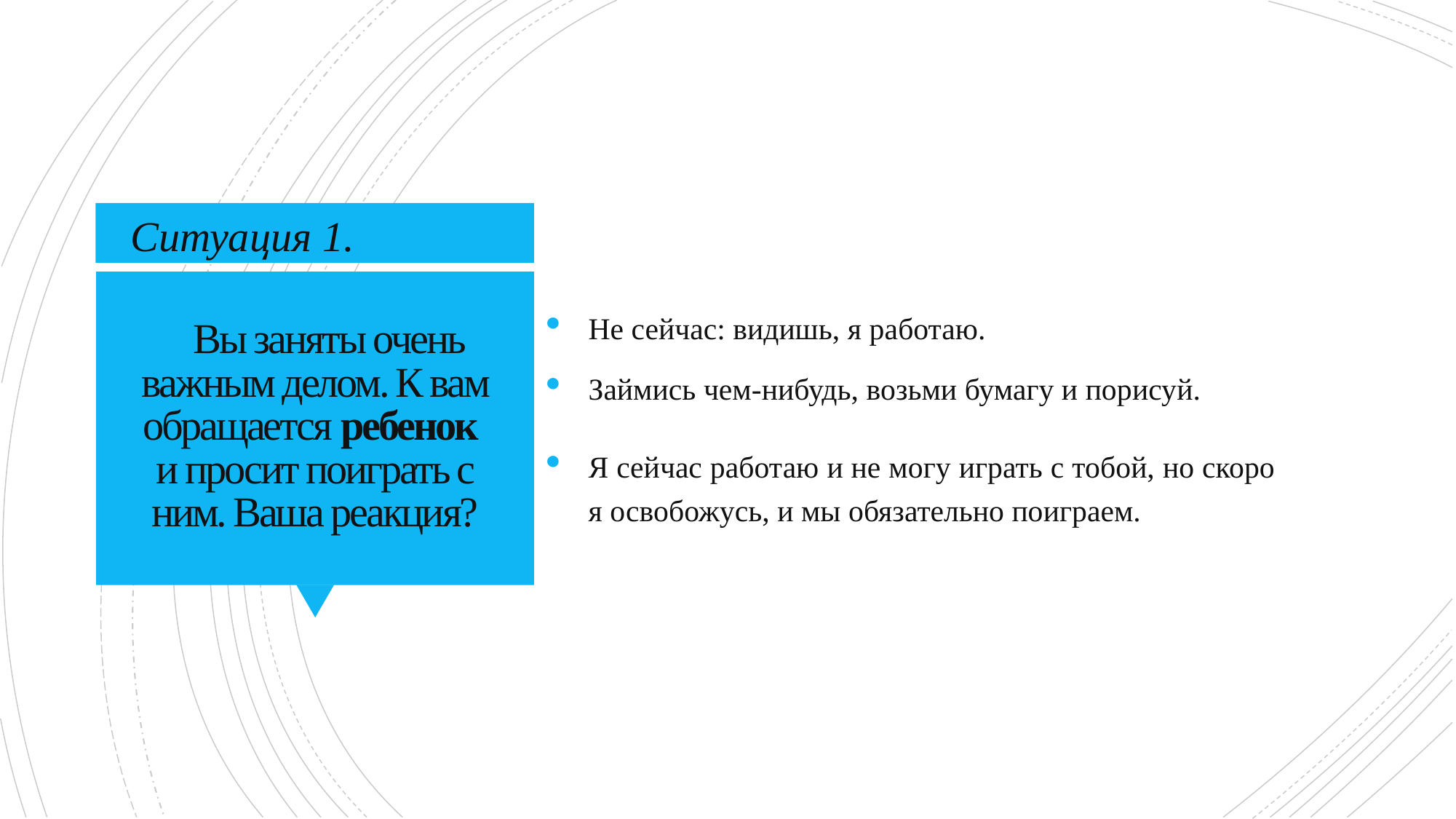

Не сейчас: видишь, я работаю.
Займись чем-нибудь, возьми бумагу и порисуй.
Я сейчас работаю и не могу играть с тобой, но скоро я освобожусь, и мы обязательно поиграем.

Ситуация 1.
# Вы заняты очень важным делом. К вам обращается ребенок и просит поиграть с ним. Ваша реакция?